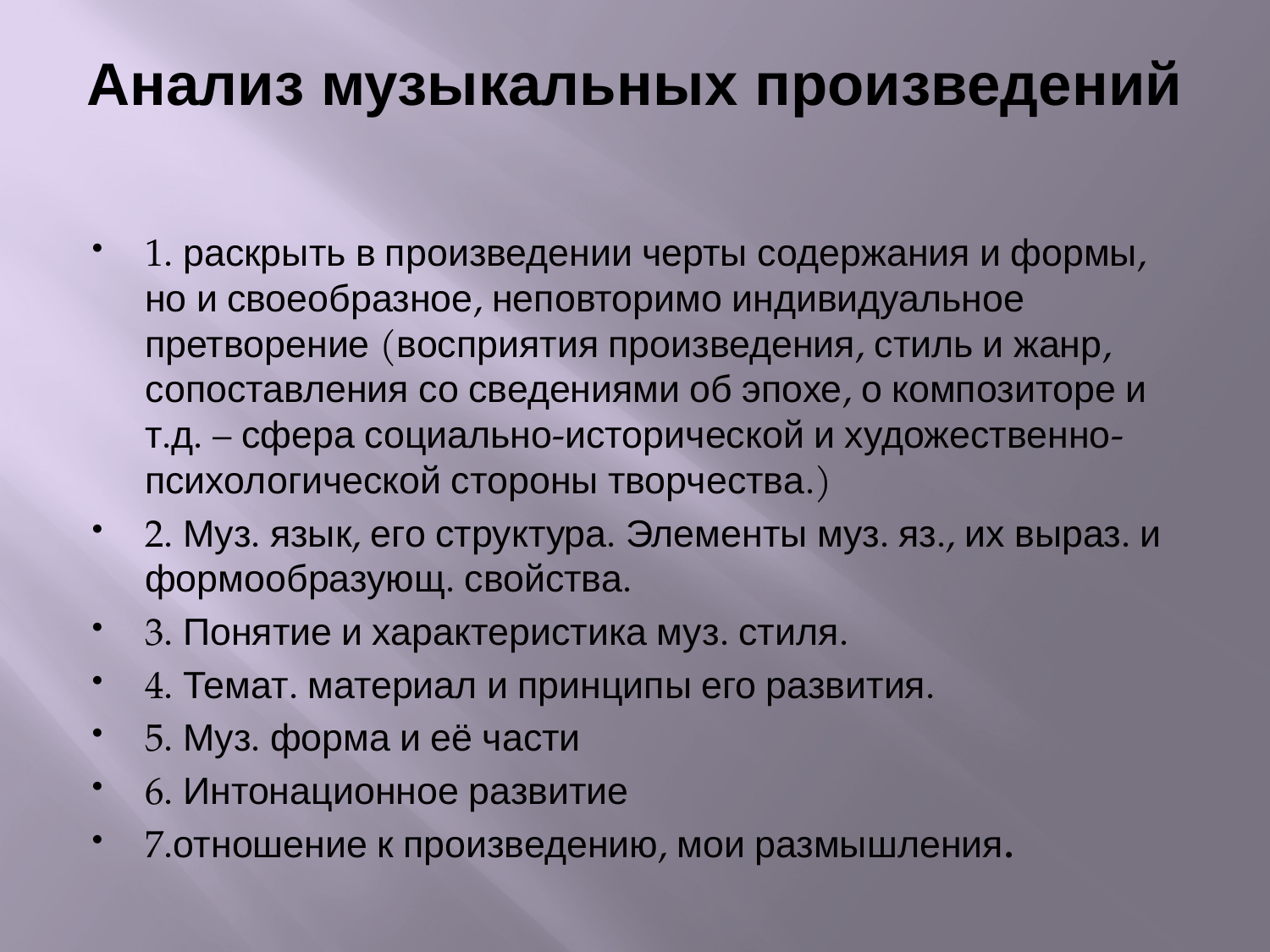

# Анализ музыкальных произведений
1. раскрыть в произведении черты содержания и формы, но и своеобразное, неповторимо индивидуальное претворение (восприятия произведения, стиль и жанр, сопоставления со сведениями об эпохе, о композиторе и т.д. – сфера социально-исторической и художественно-психологической стороны творчества.)
2. Муз. язык, его структура. Элементы муз. яз., их выраз. и формообразующ. свойства.
3. Понятие и характеристика муз. стиля.
4. Темат. материал и принципы его развития.
5. Муз. форма и её части
6. Интонационное развитие
7.отношение к произведению, мои размышления.